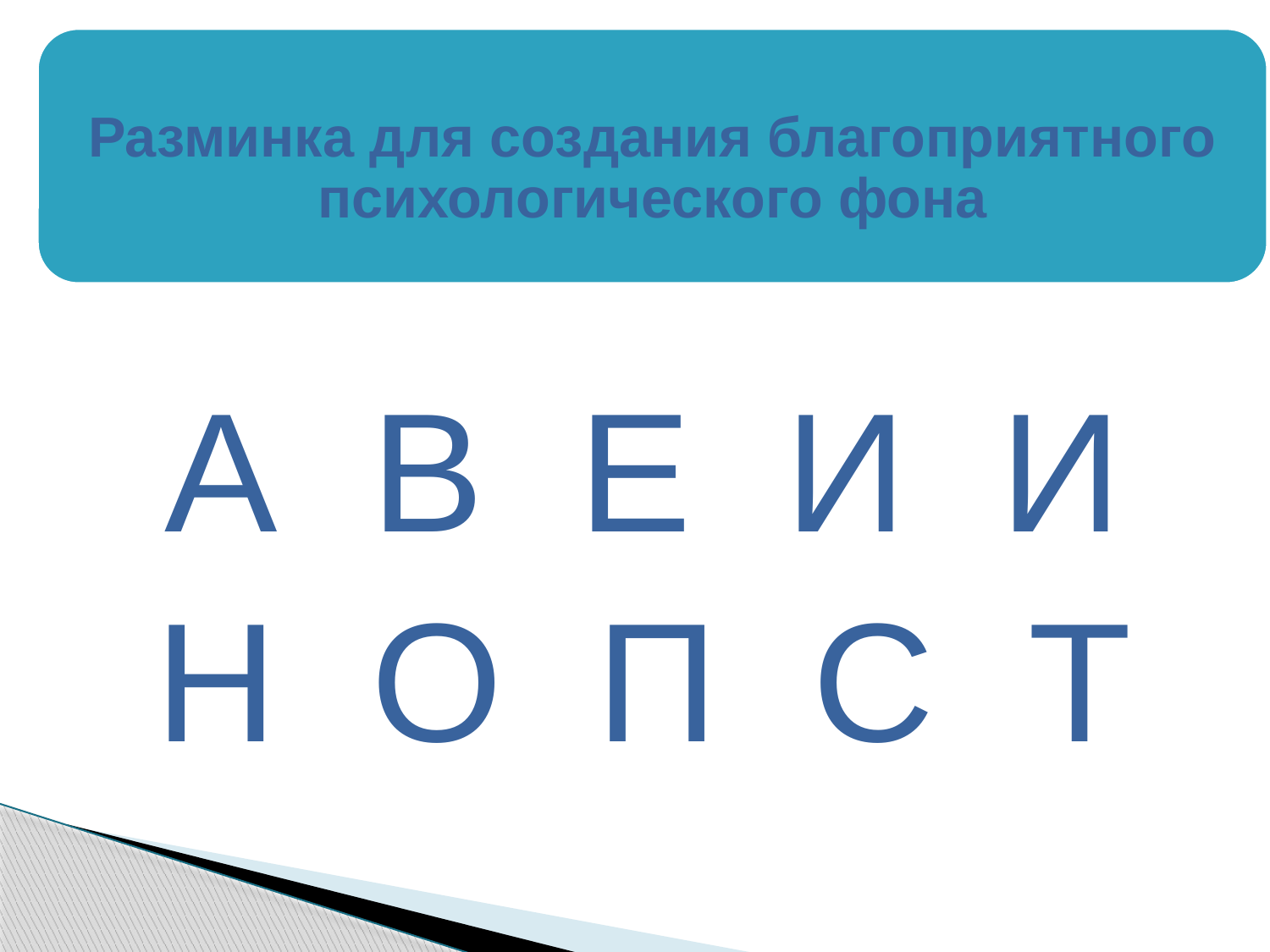

Разминка для создания благоприятного психологического фона
А  В  Е  И  И
Н  О  П  С  Т